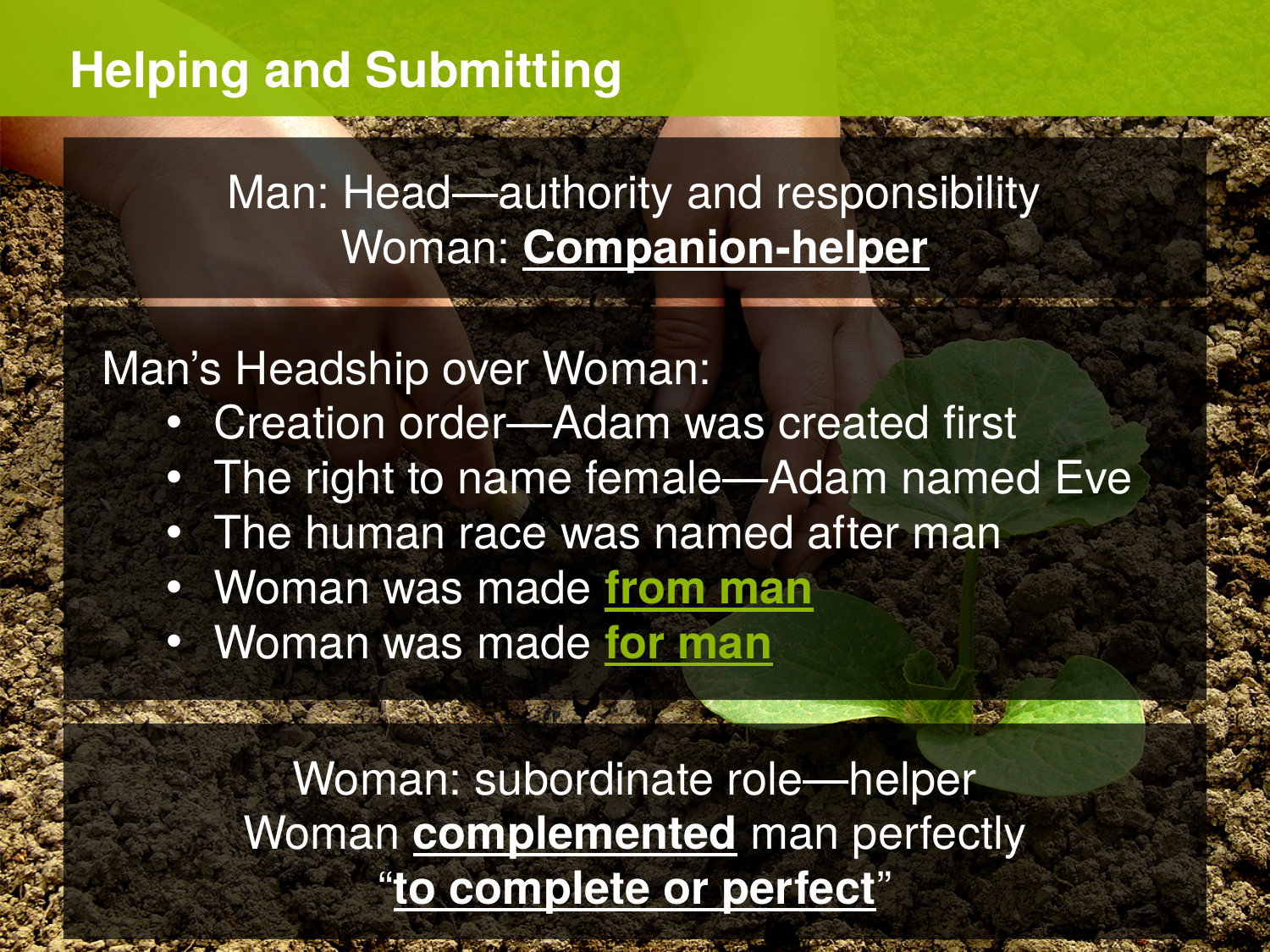

Helping and Submitting
Man: Head—authority and responsibility
Woman: Companion-helper
Man’s Headship over Woman:
Creation order—Adam was created first
The right to name female—Adam named Eve
The human race was named after man
Woman was made from man
Woman was made for man
Woman: subordinate role—helper
Woman complemented man perfectly
“to complete or perfect”